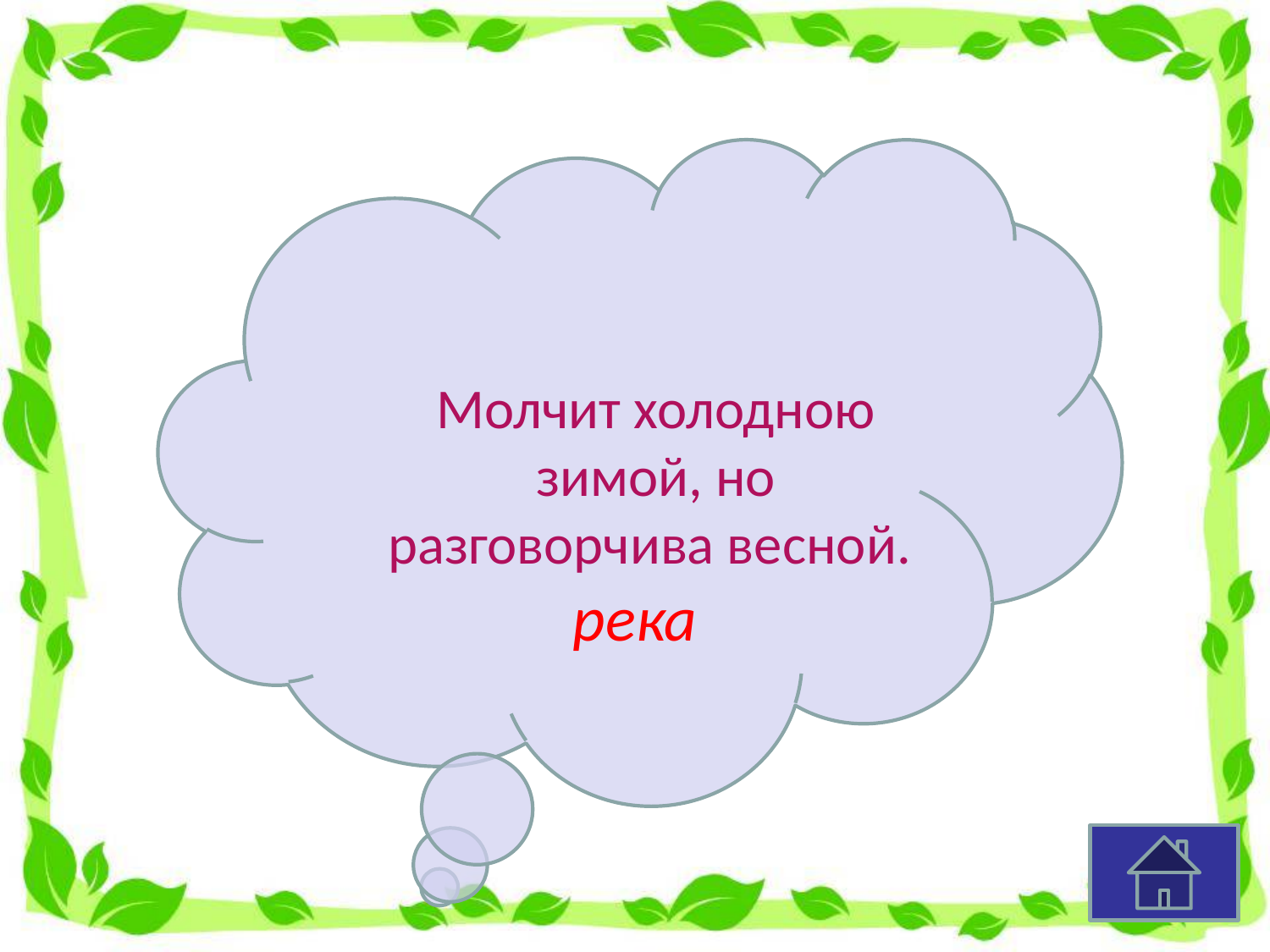

Молчит холодною зимой, но разговорчива весной.
река